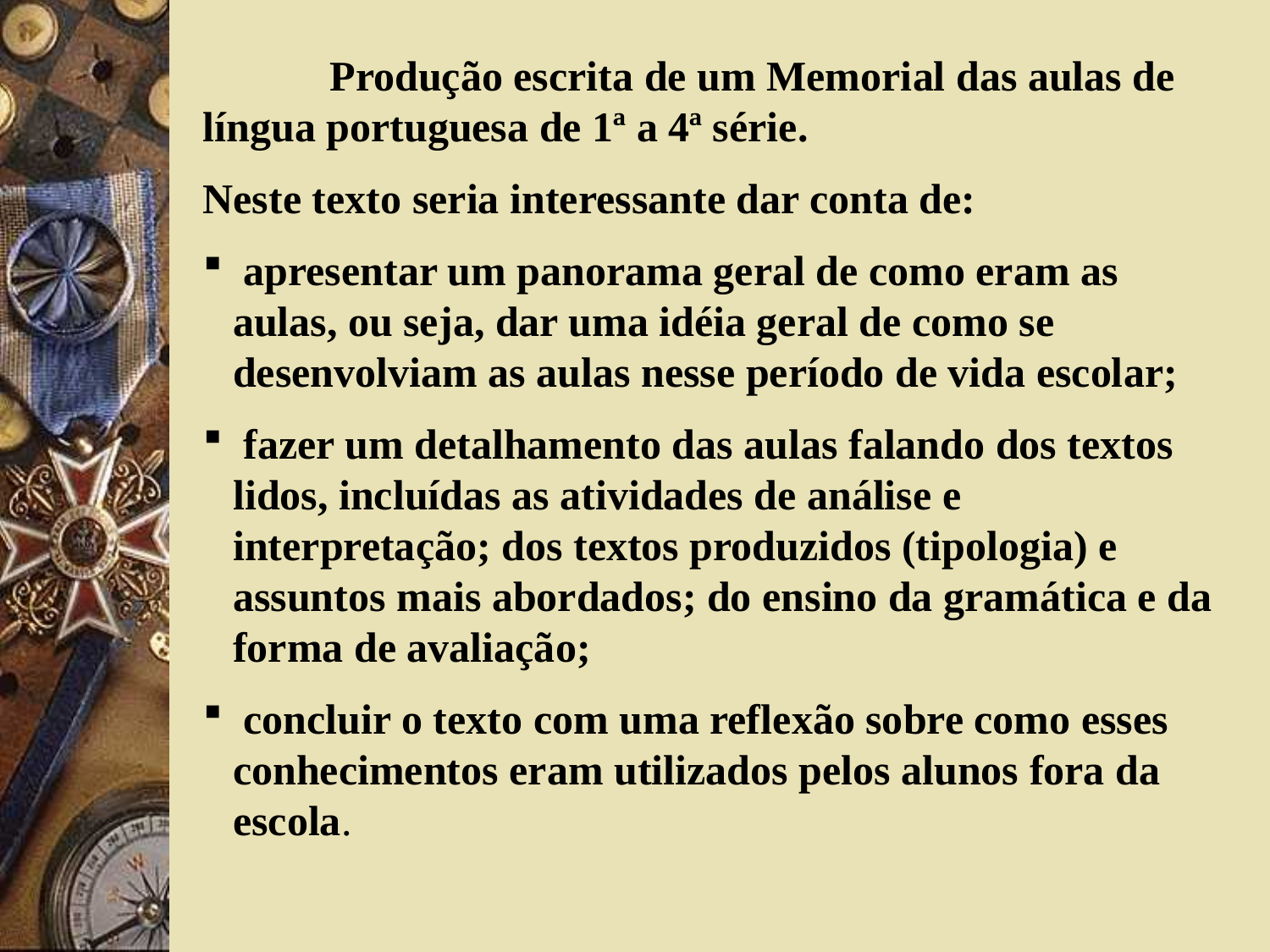

Produção escrita de um Memorial das aulas de língua portuguesa de 1ª a 4ª série.
Neste texto seria interessante dar conta de:
 apresentar um panorama geral de como eram as aulas, ou seja, dar uma idéia geral de como se desenvolviam as aulas nesse período de vida escolar;
 fazer um detalhamento das aulas falando dos textos lidos, incluídas as atividades de análise e interpretação; dos textos produzidos (tipologia) e assuntos mais abordados; do ensino da gramática e da forma de avaliação;
 concluir o texto com uma reflexão sobre como esses conhecimentos eram utilizados pelos alunos fora da escola.